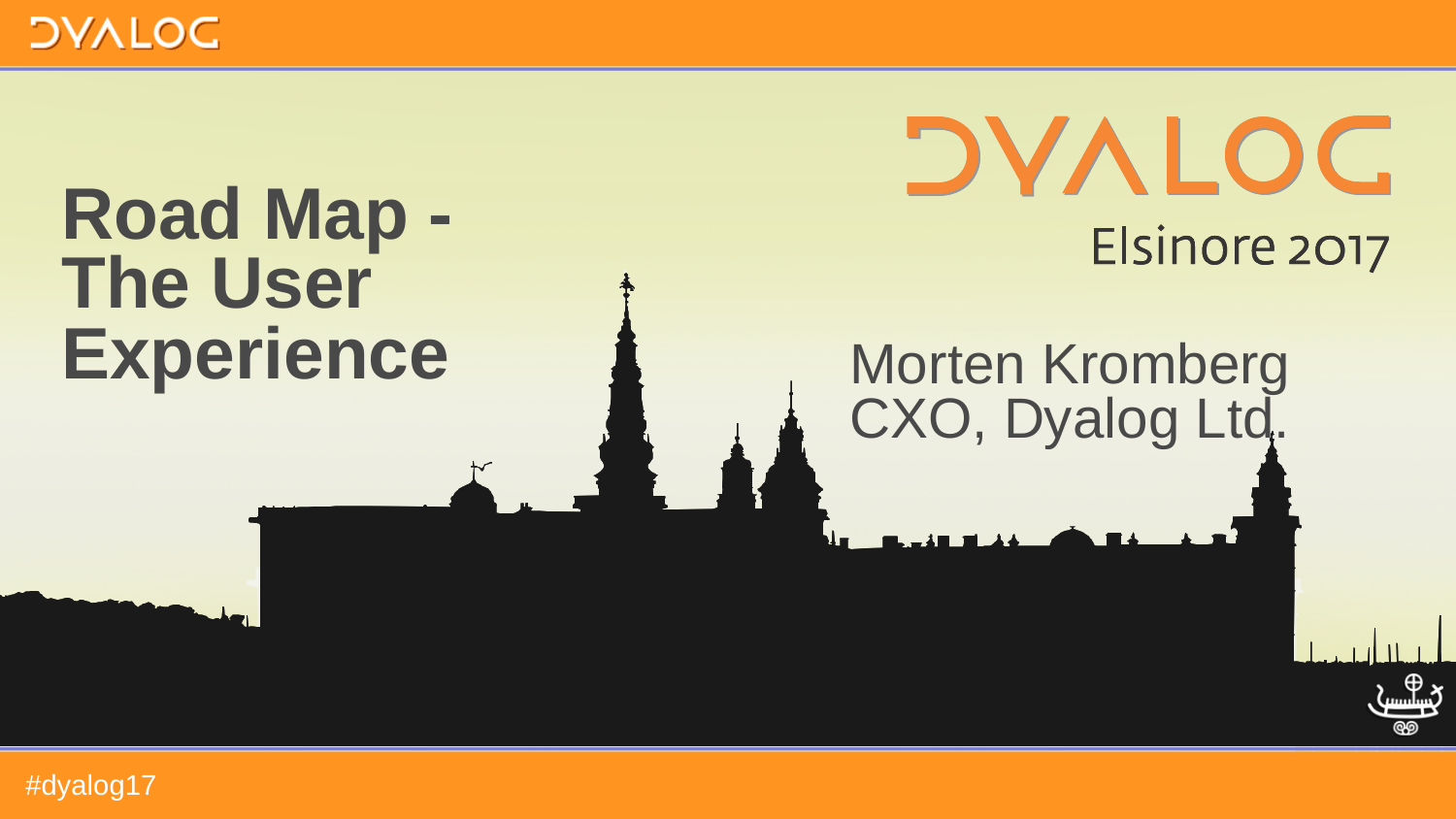

# Road Map - The User Experience
Morten Kromberg
CXO, Dyalog Ltd.